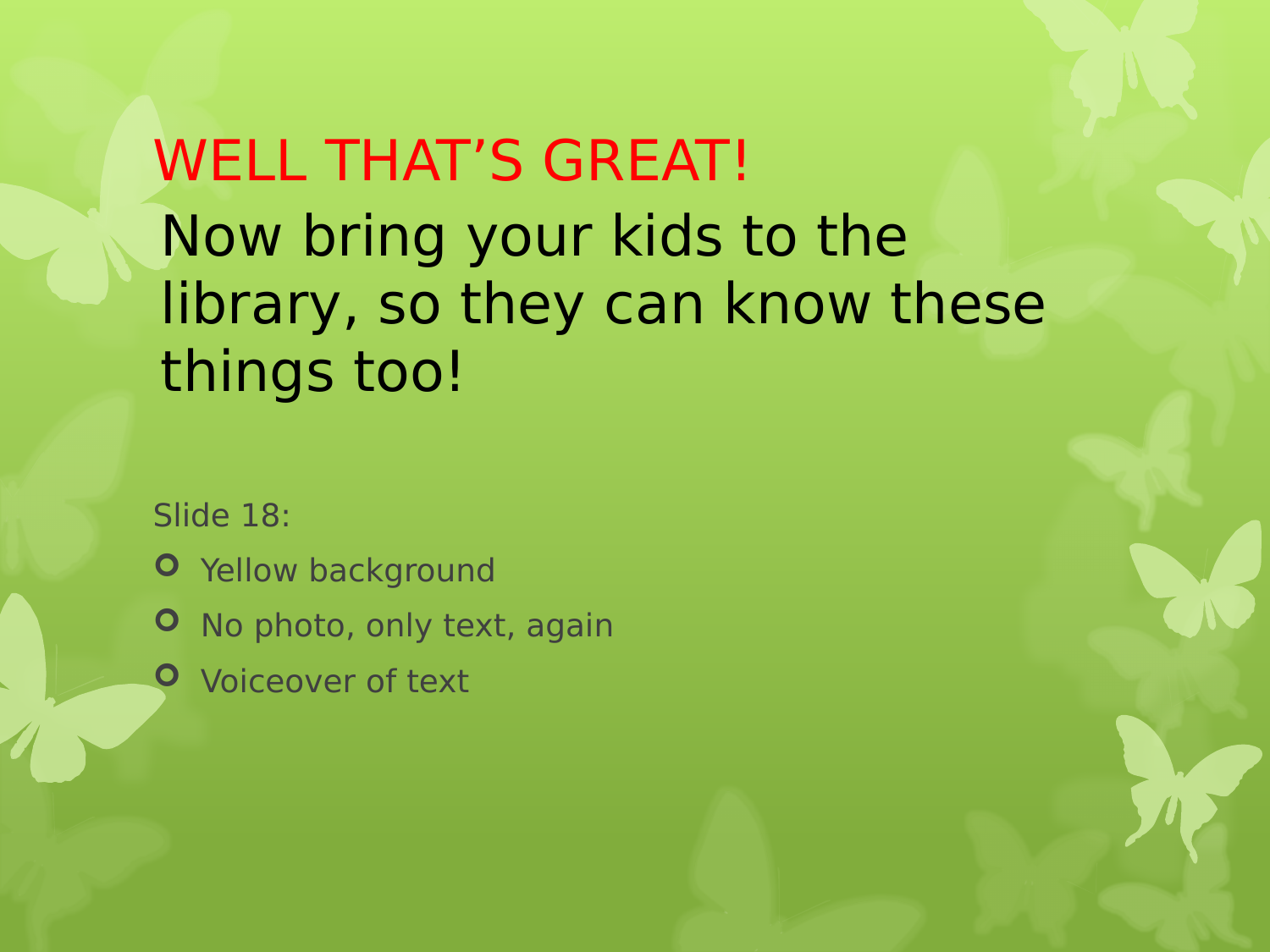

# WELL THAT’S GREAT!
Now bring your kids to the library, so they can know these things too!
Slide 18:
Yellow background
No photo, only text, again
Voiceover of text